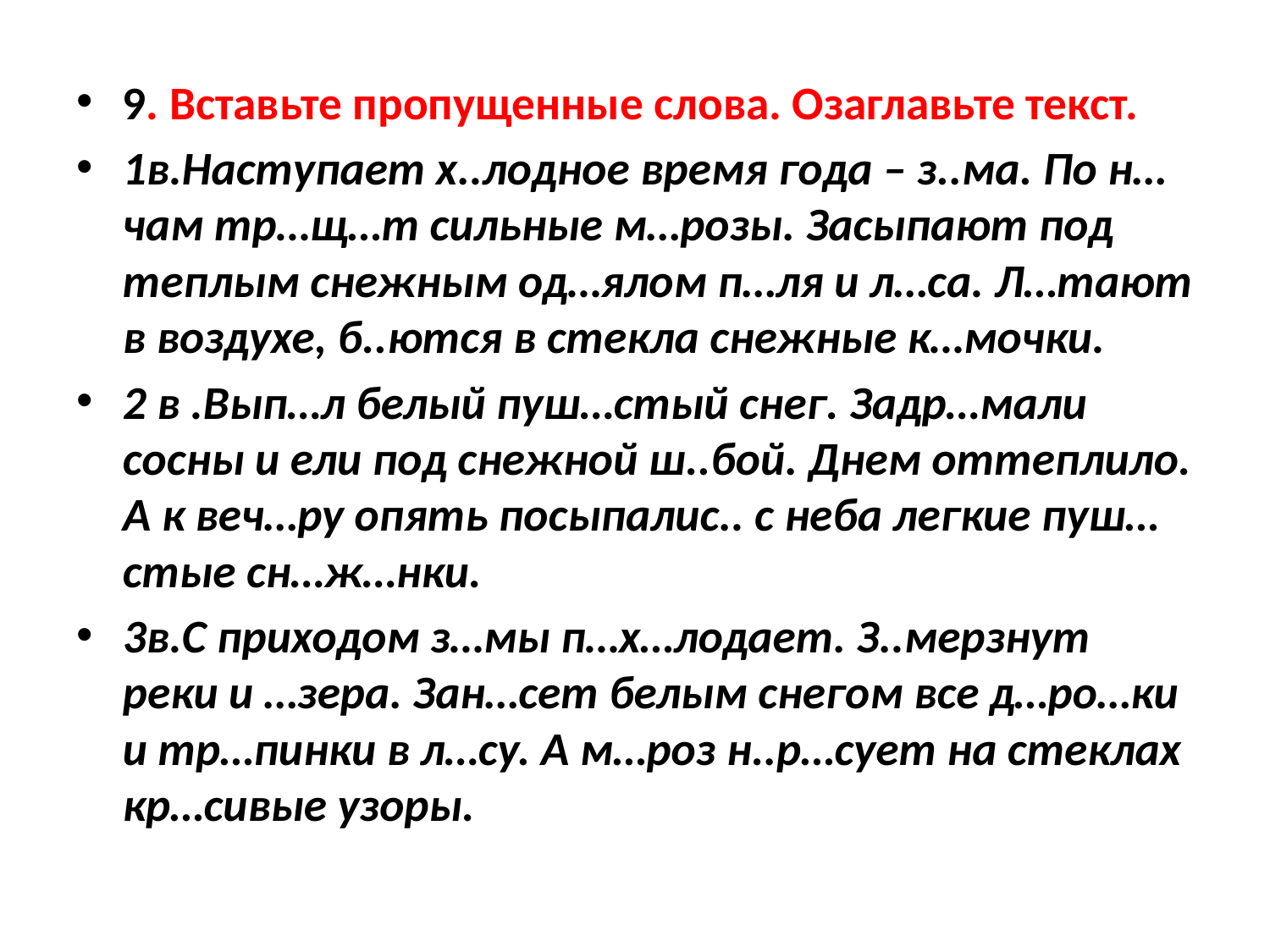

9. Вставьте пропущенные слова. Озаглавьте текст.
1в.Наступает х..лодное время года – з..ма. По н…чам тр…щ…т сильные м…розы. Засыпают под теплым снежным од…ялом п…ля и л…са. Л…тают в воздухе, б..ются в стекла снежные к…мочки.
2 в .Вып…л белый пуш…стый снег. Задр…мали сосны и ели под снежной ш..бой. Днем оттеплило. А к веч…ру опять посыпалис.. с неба легкие пуш…стые сн…ж…нки.
3в.С приходом з…мы п…х…лодает. З..мерзнут реки и …зера. Зан…сет белым снегом все д…ро…ки и тр…пинки в л…су. А м…роз н..р…сует на стеклах кр…сивые узоры.